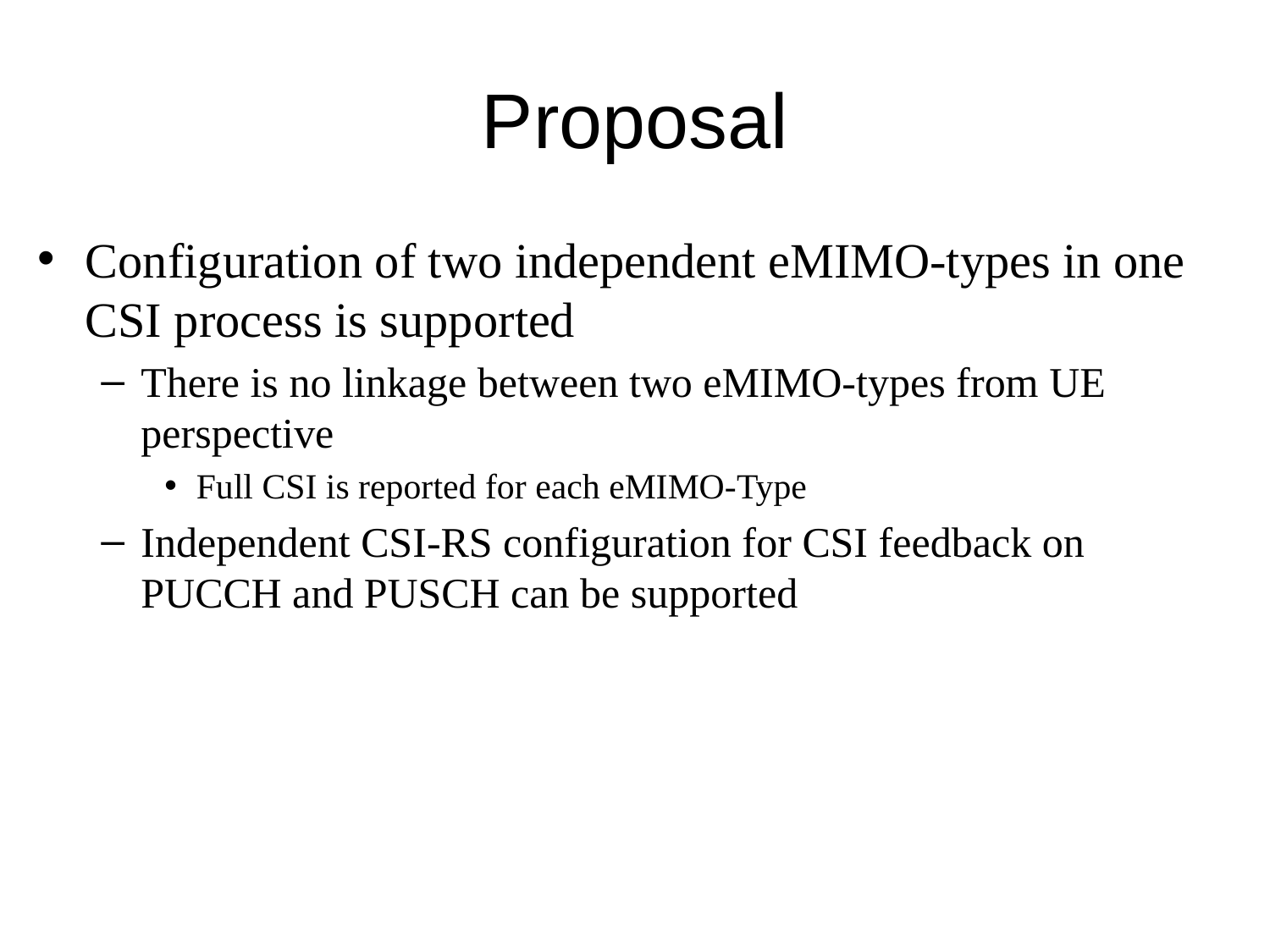

# Proposal
Configuration of two independent eMIMO-types in one CSI process is supported
There is no linkage between two eMIMO-types from UE perspective
Full CSI is reported for each eMIMO-Type
Independent CSI-RS configuration for CSI feedback on PUCCH and PUSCH can be supported